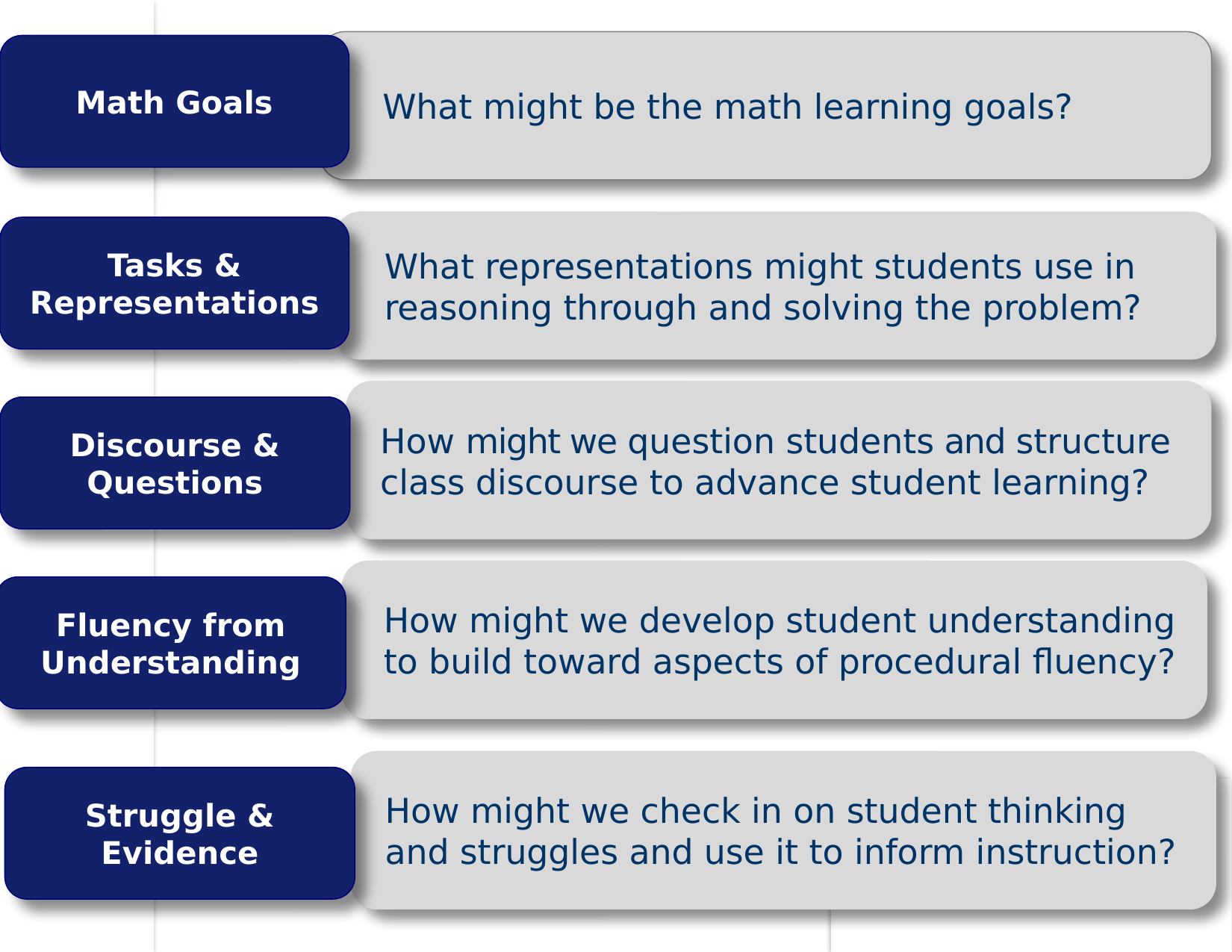

What might be the math learning goals?
Math Goals
What representations might students use in reasoning through and solving the problem?
Tasks & Representations
How might we question students and structure class discourse to advance student learning?
Discourse & Questions
How might we develop student understanding to build toward aspects of procedural fluency?
Fluency from Understanding
How might we check in on student thinking and struggles and use it to inform instruction?
Struggle & Evidence